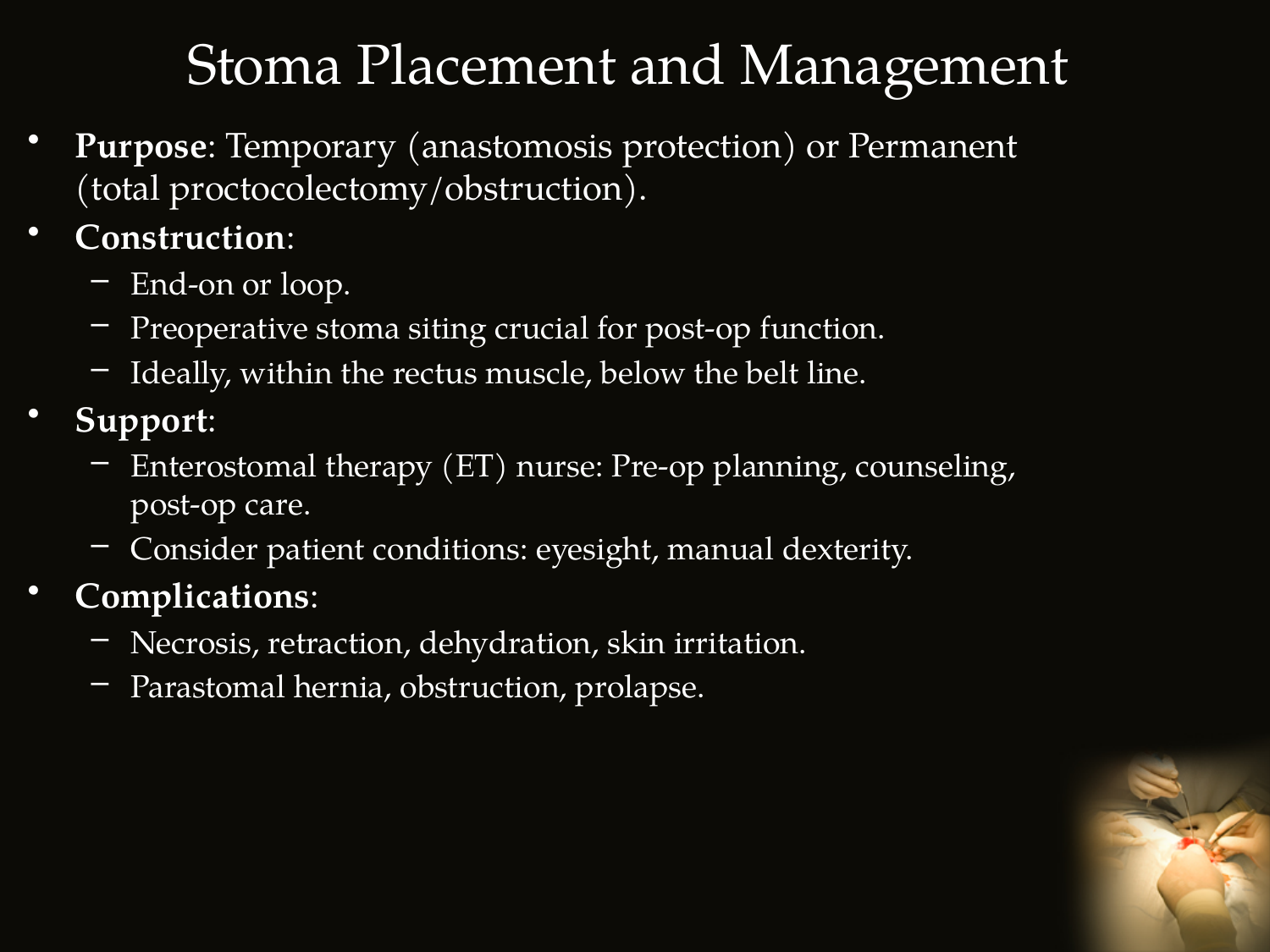

# Stoma Placement and Management
Purpose: Temporary (anastomosis protection) or Permanent (total proctocolectomy/obstruction).
Construction:
End-on or loop.
Preoperative stoma siting crucial for post-op function.
Ideally, within the rectus muscle, below the belt line.
Support:
Enterostomal therapy (ET) nurse: Pre-op planning, counseling, post-op care.
Consider patient conditions: eyesight, manual dexterity.
Complications:
Necrosis, retraction, dehydration, skin irritation.
Parastomal hernia, obstruction, prolapse.